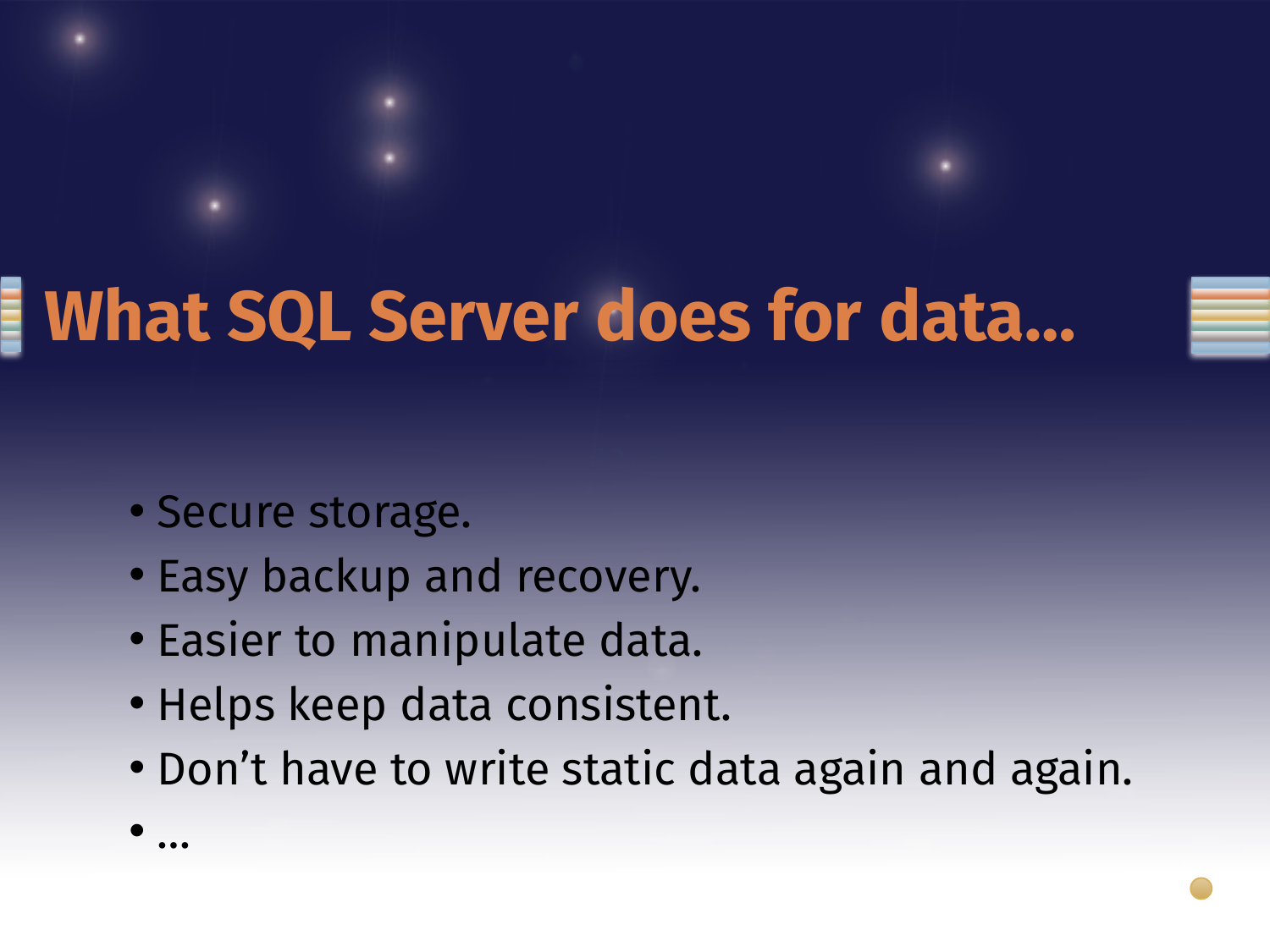

# What SQL Server does for data…

 Secure storage.
 Easy backup and recovery.
 Easier to manipulate data.
 Helps keep data consistent.
 Don’t have to write static data again and again.
 …